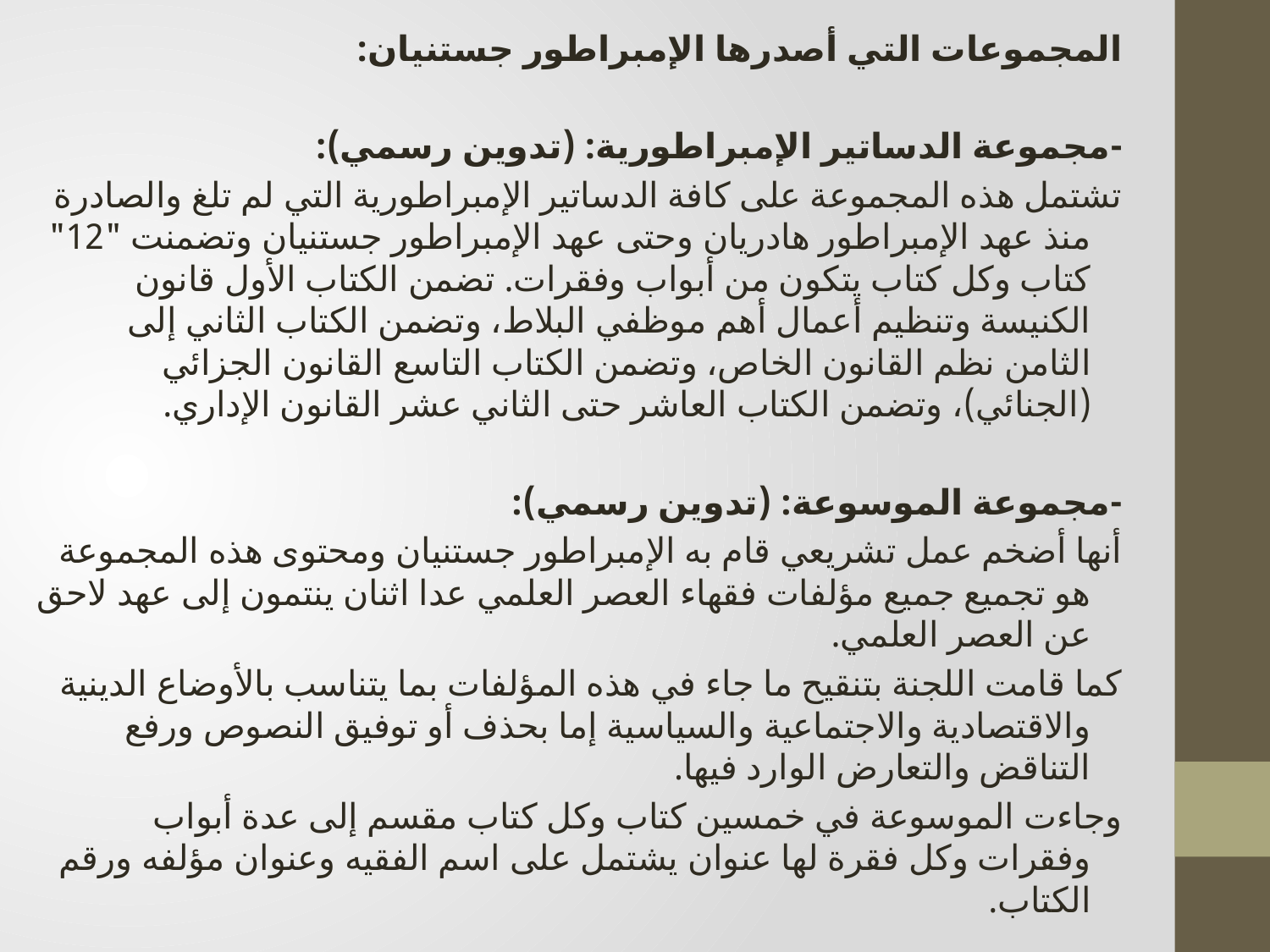

المجموعات التي أصدرها الإمبراطور جستنيان:

-مجموعة الدساتير الإمبراطورية: (تدوين رسمي):
تشتمل هذه المجموعة على كافة الدساتير الإمبراطورية التي لم تلغ والصادرة منذ عهد الإمبراطور هادريان وحتى عهد الإمبراطور جستنيان وتضمنت "12" كتاب وكل كتاب يتكون من أبواب وفقرات. تضمن الكتاب الأول قانون الكنيسة وتنظيم أعمال أهم موظفي البلاط، وتضمن الكتاب الثاني إلى الثامن نظم القانون الخاص، وتضمن الكتاب التاسع القانون الجزائي (الجنائي)، وتضمن الكتاب العاشر حتى الثاني عشر القانون الإداري.

-مجموعة الموسوعة: (تدوين رسمي):
أنها أضخم عمل تشريعي قام به الإمبراطور جستنيان ومحتوى هذه المجموعة هو تجميع جميع مؤلفات فقهاء العصر العلمي عدا اثنان ينتمون إلى عهد لاحق عن العصر العلمي.
كما قامت اللجنة بتنقيح ما جاء في هذه المؤلفات بما يتناسب بالأوضاع الدينية والاقتصادية والاجتماعية والسياسية إما بحذف أو توفيق النصوص ورفع التناقض والتعارض الوارد فيها.
وجاءت الموسوعة في خمسين كتاب وكل كتاب مقسم إلى عدة أبواب وفقرات وكل فقرة لها عنوان يشتمل على اسم الفقيه وعنوان مؤلفه ورقم الكتاب.